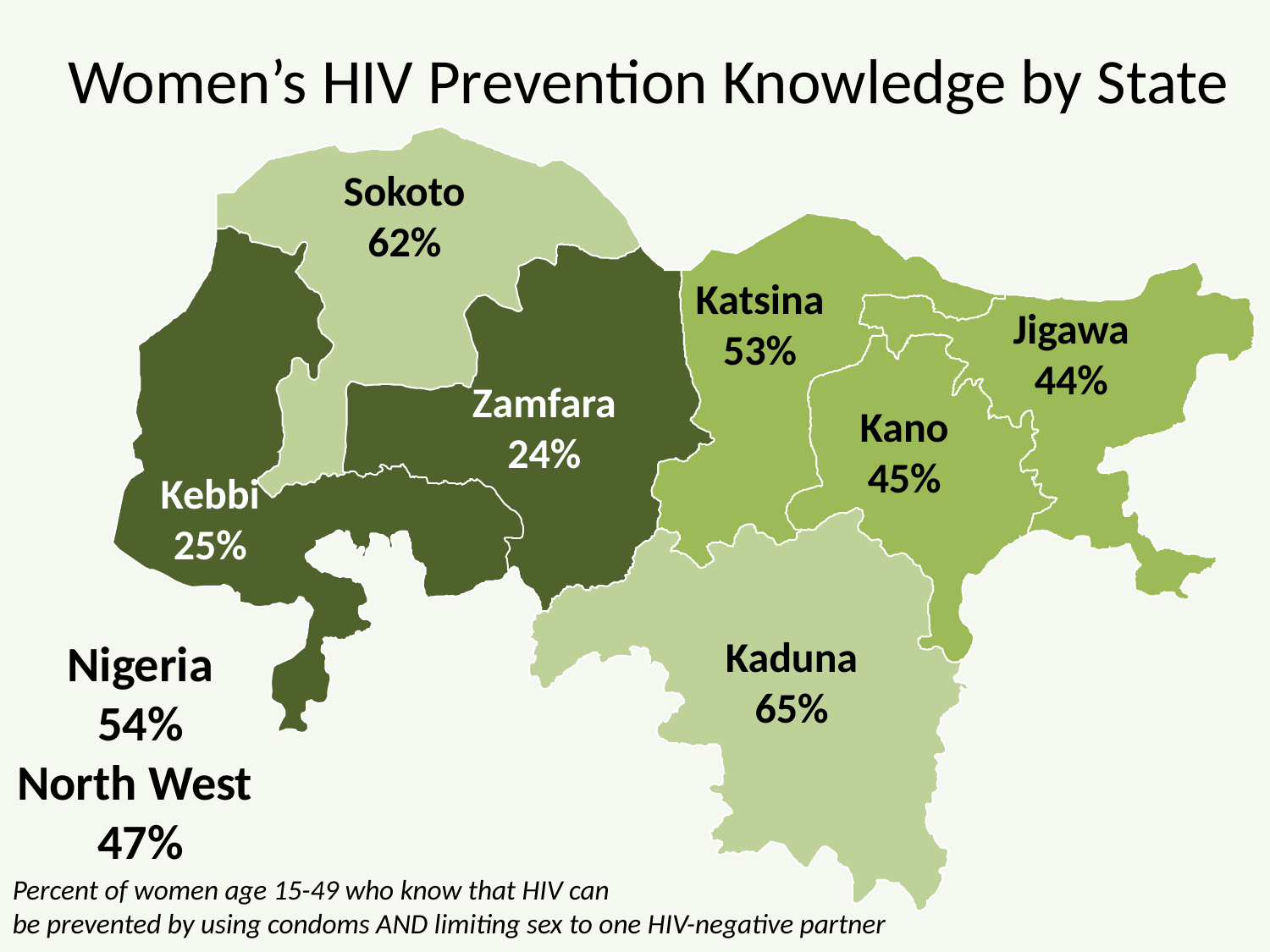

Women’s HIV Prevention Knowledge by State

Sokoto
62%
Katsina
53%
Jigawa
44%
Zamfara
24%
Kano
45%
Kebbi
25%
Kaduna
65%
Nigeria
54%
North West
47%
Percent of women age 15-49 who know that HIV can
be prevented by using condoms AND limiting sex to one HIV-negative partner